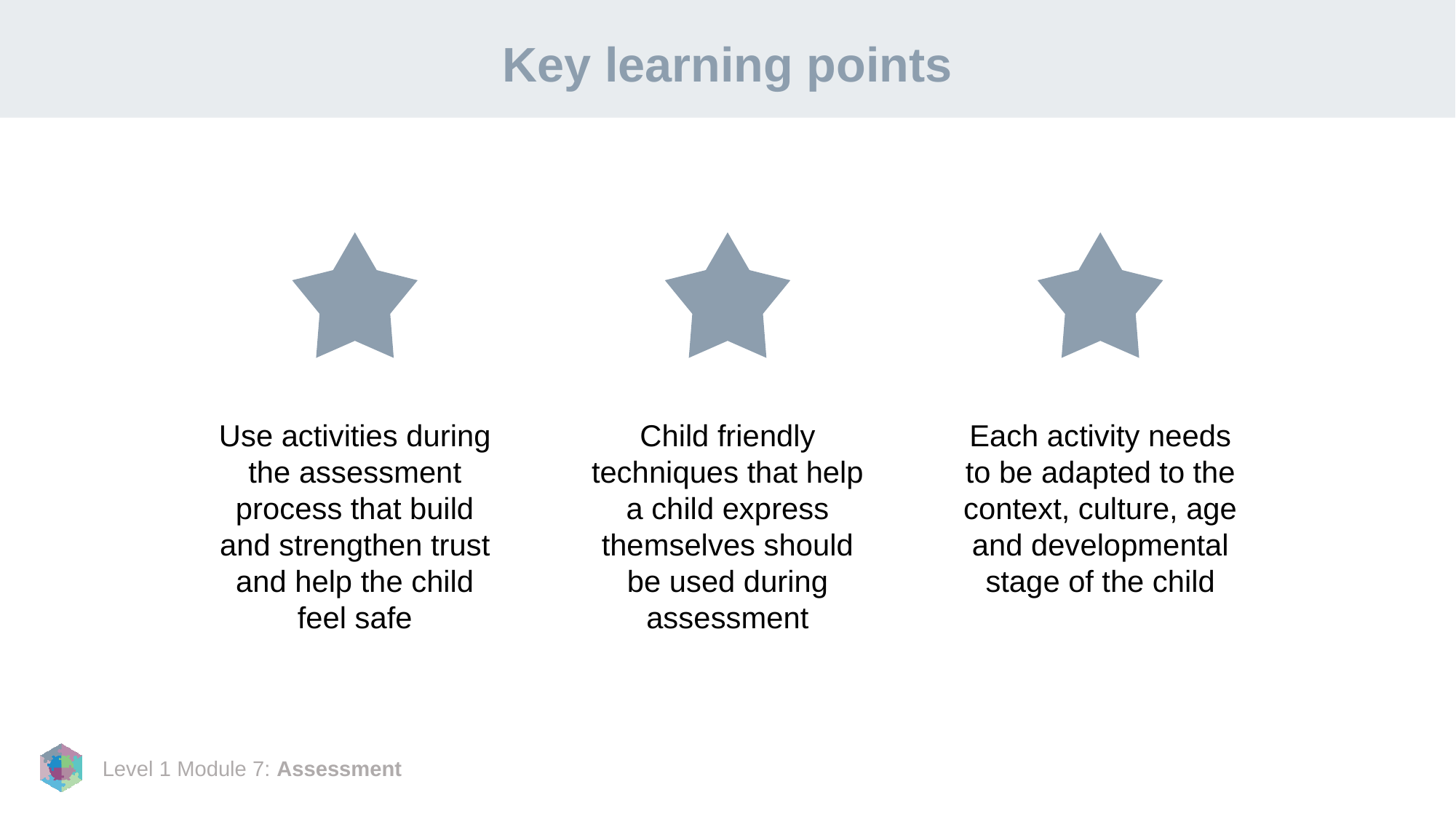

# Key learning points

Use activities during the assessment process that build and strengthen trust and help the child feel safe
Child friendly techniques that help a child express themselves should be used during assessment
Each activity needs to be adapted to the context, culture, age and developmental stage of the child